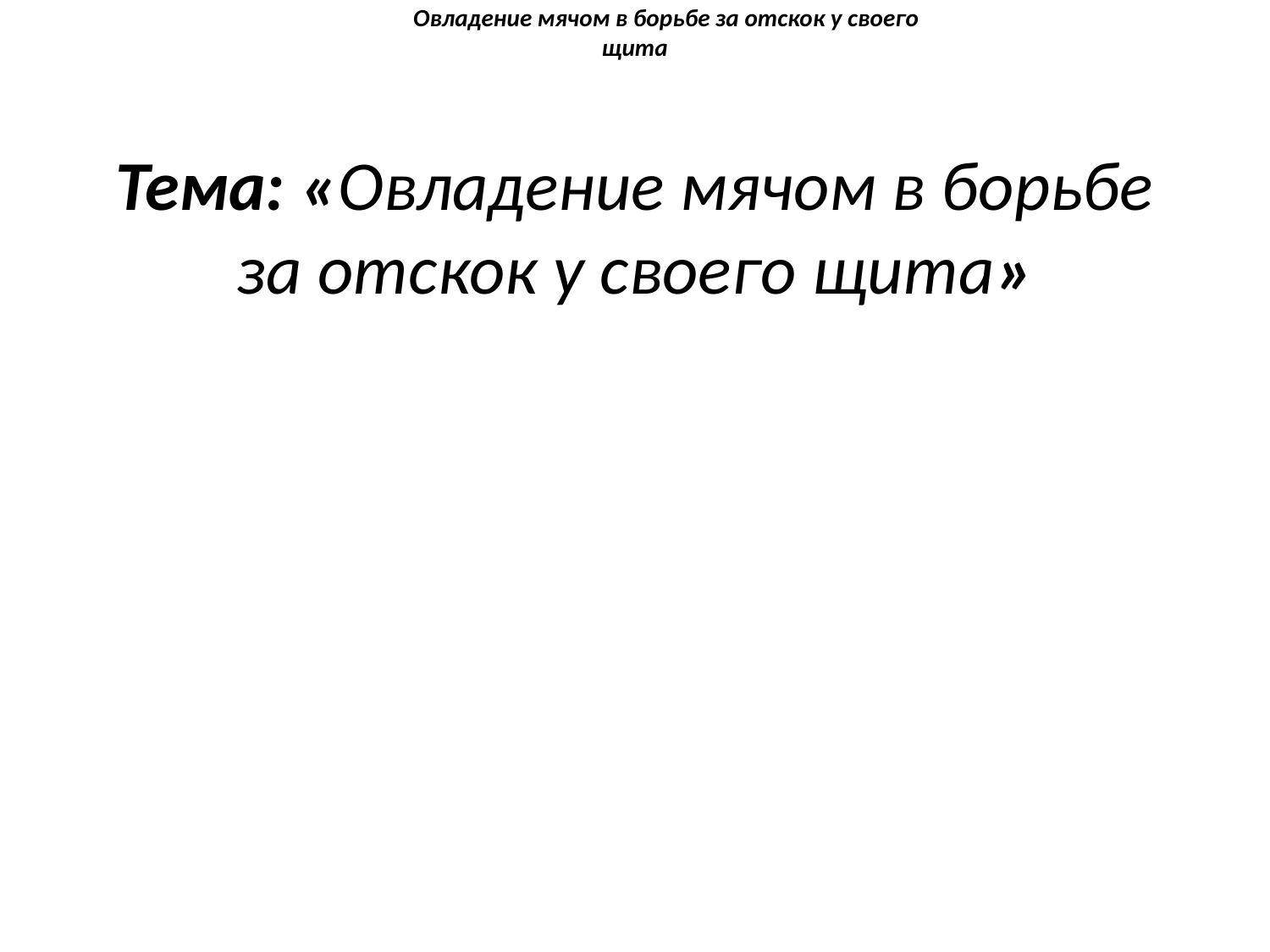

Овладение мячом в борьбе за отскок у своего щита
# Тема: «Овладение мячом в борьбе за отскок у своего щита»